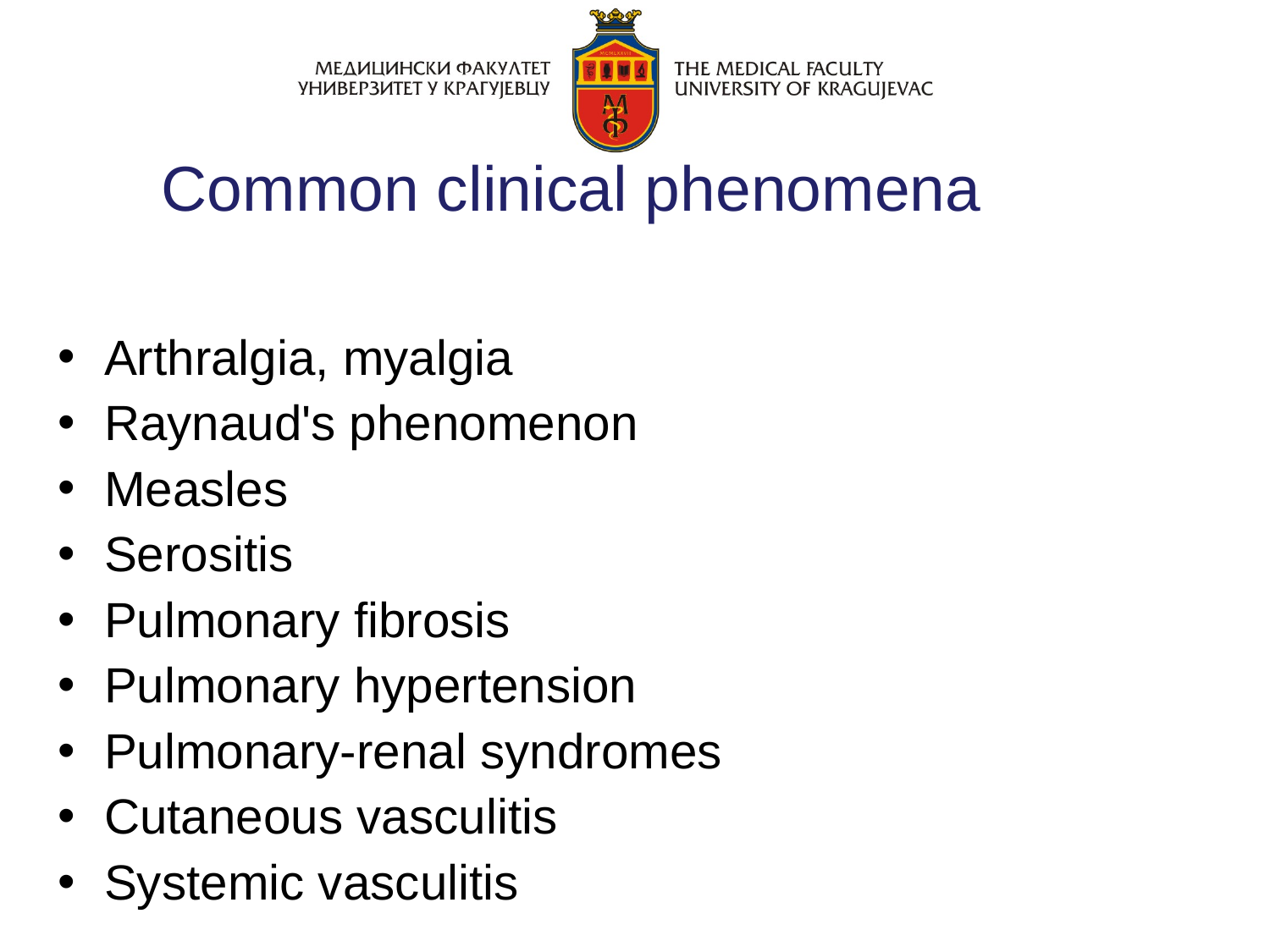

Common clinical phenomena
Arthralgia, myalgia
Raynaud's phenomenon
Measles
Serositis
Pulmonary fibrosis
Pulmonary hypertension
Pulmonary-renal syndromes
Cutaneous vasculitis
Systemic vasculitis